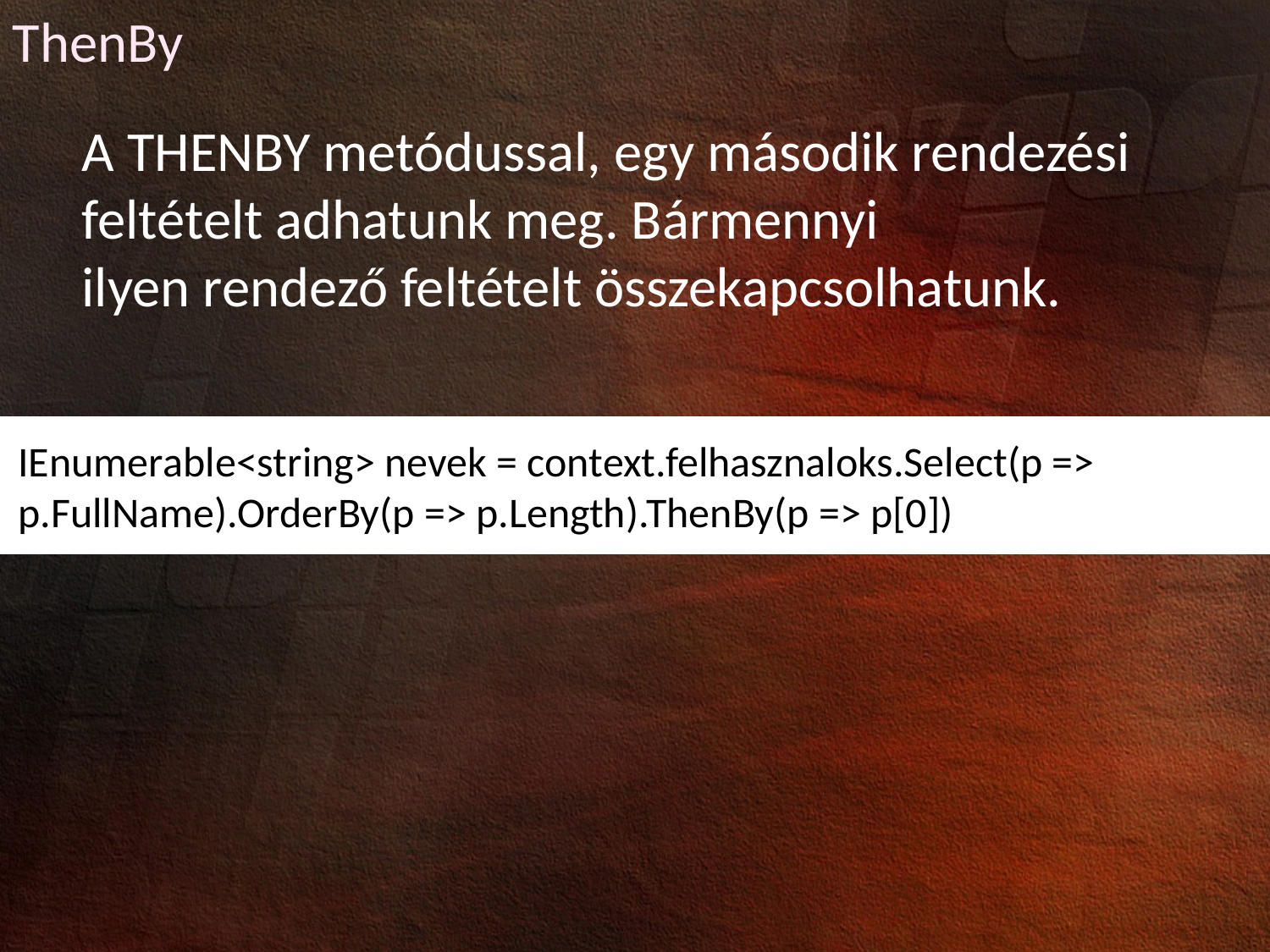

ThenBy
A THENBY metódussal, egy második rendezési feltételt adhatunk meg. Bármennyi
ilyen rendező feltételt összekapcsolhatunk.

IEnumerable<string> nevek = context.felhasznaloks.Select(p =>
p.FullName).OrderBy(p => p.Length).ThenBy(p => p[0])